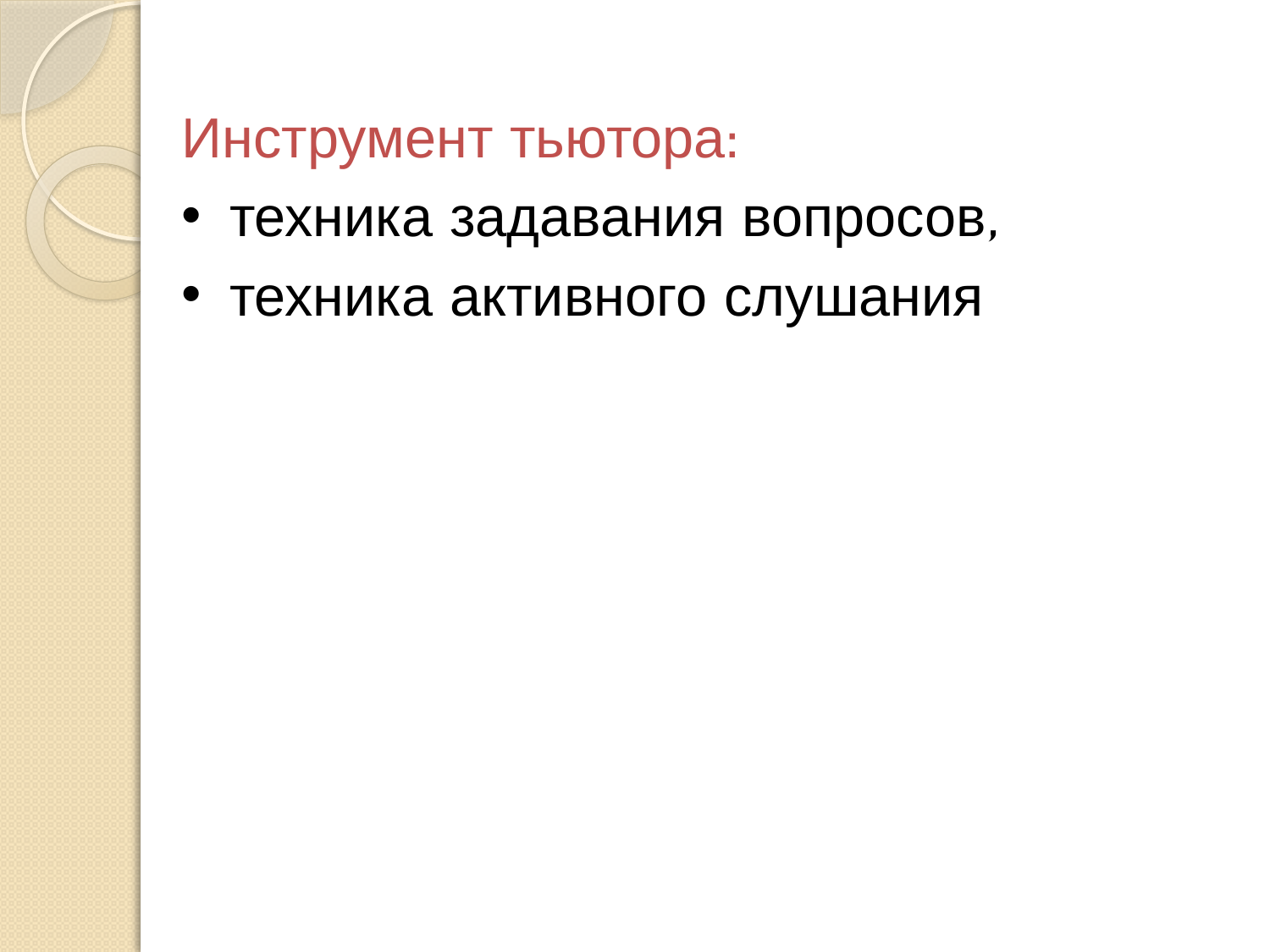

Инструмент тьютора:
техника задавания вопросов,
техника активного слушания